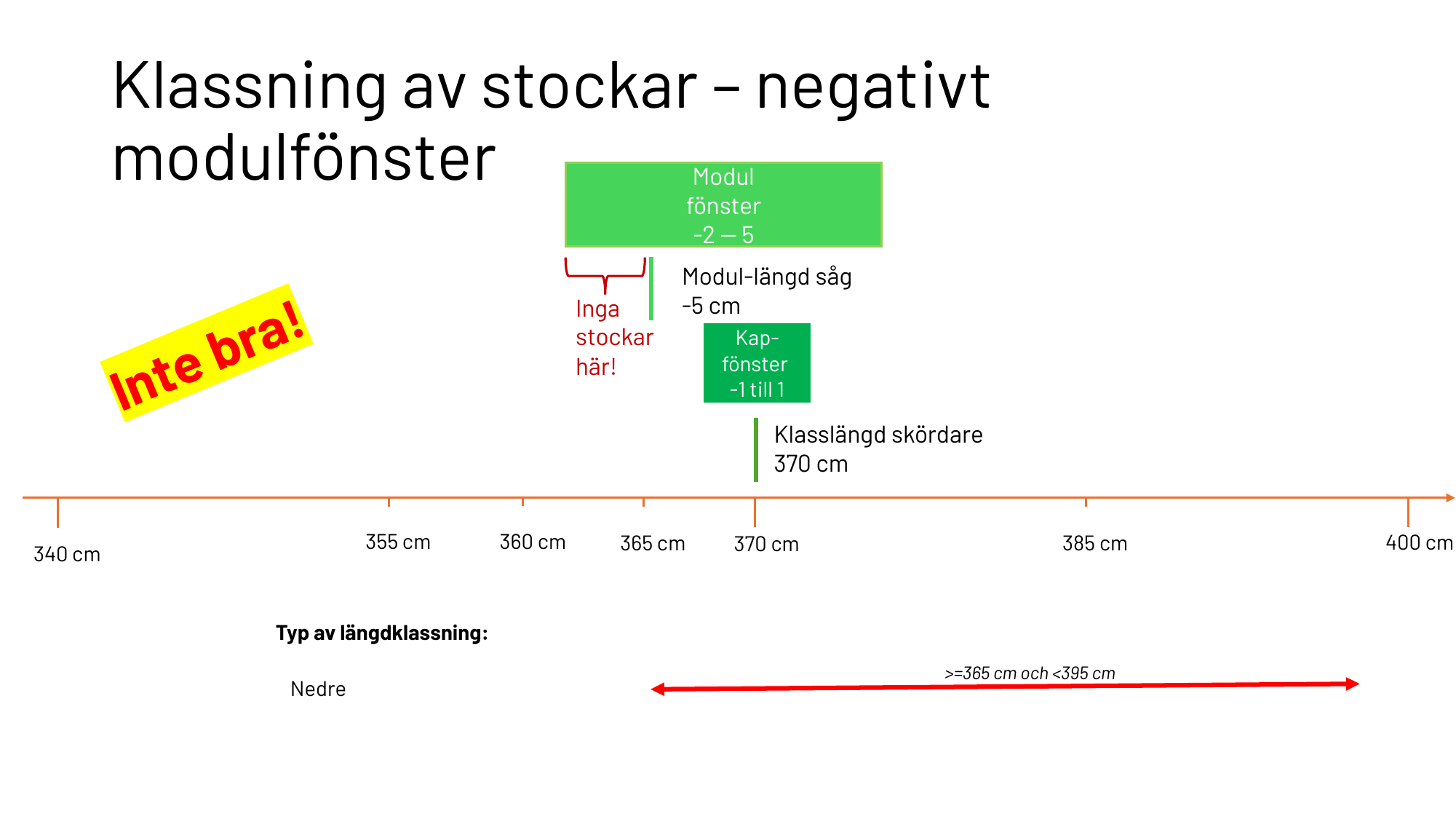

# Klassning av stockar – negativt modulfönster
Modul
fönster
-2 -- 5

Modul-längd såg
-5 cm
Inte bra!
Inga stockar här!
Kap-fönster
-1 till 1
Klasslängd skördare
370 cm
355 cm
360 cm
400 cm
365 cm
385 cm
370 cm
340 cm
Typ av längdklassning:
>=365 cm och <395 cm
Nedre